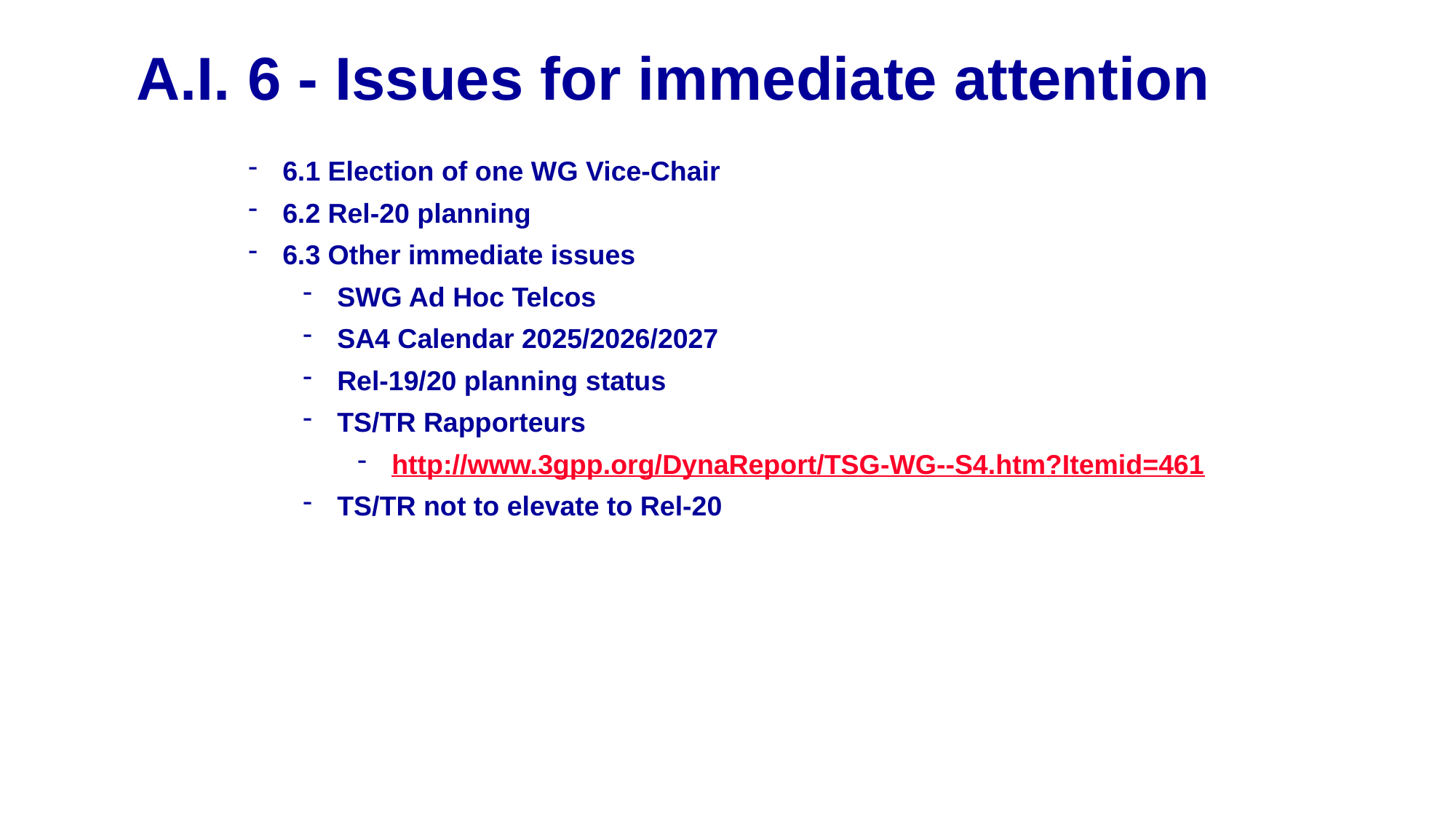

# A.I. 6 - Issues for immediate attention
6.1 Election of one WG Vice-Chair
6.2 Rel-20 planning
6.3 Other immediate issues
SWG Ad Hoc Telcos
SA4 Calendar 2025/2026/2027
Rel-19/20 planning status
TS/TR Rapporteurs
http://www.3gpp.org/DynaReport/TSG-WG--S4.htm?Itemid=461
TS/TR not to elevate to Rel-20